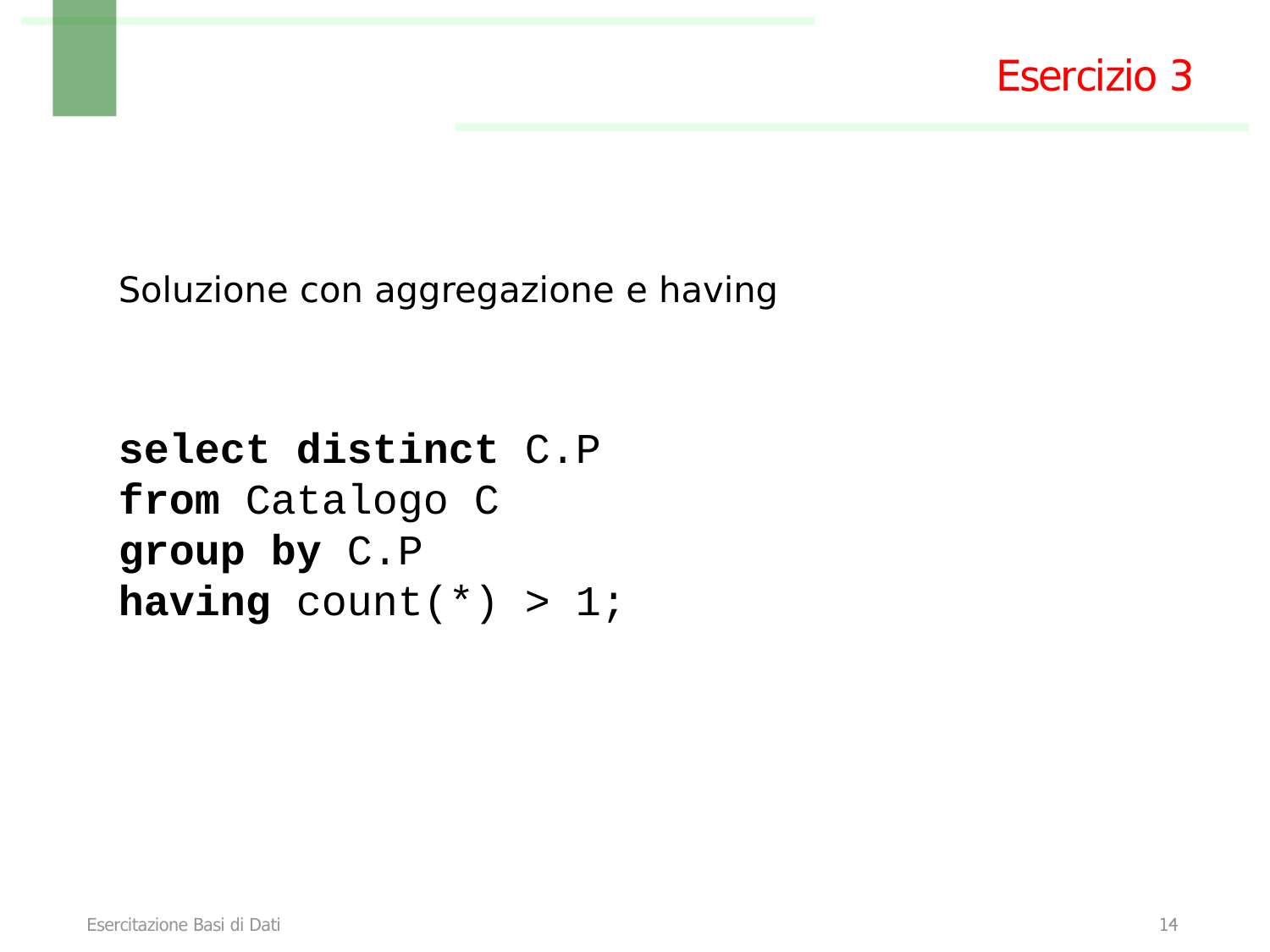

Esercizio 3
Soluzione con aggregazione e having

select distinct C.P
from Catalogo C
group by C.P
having count(*) > 1;